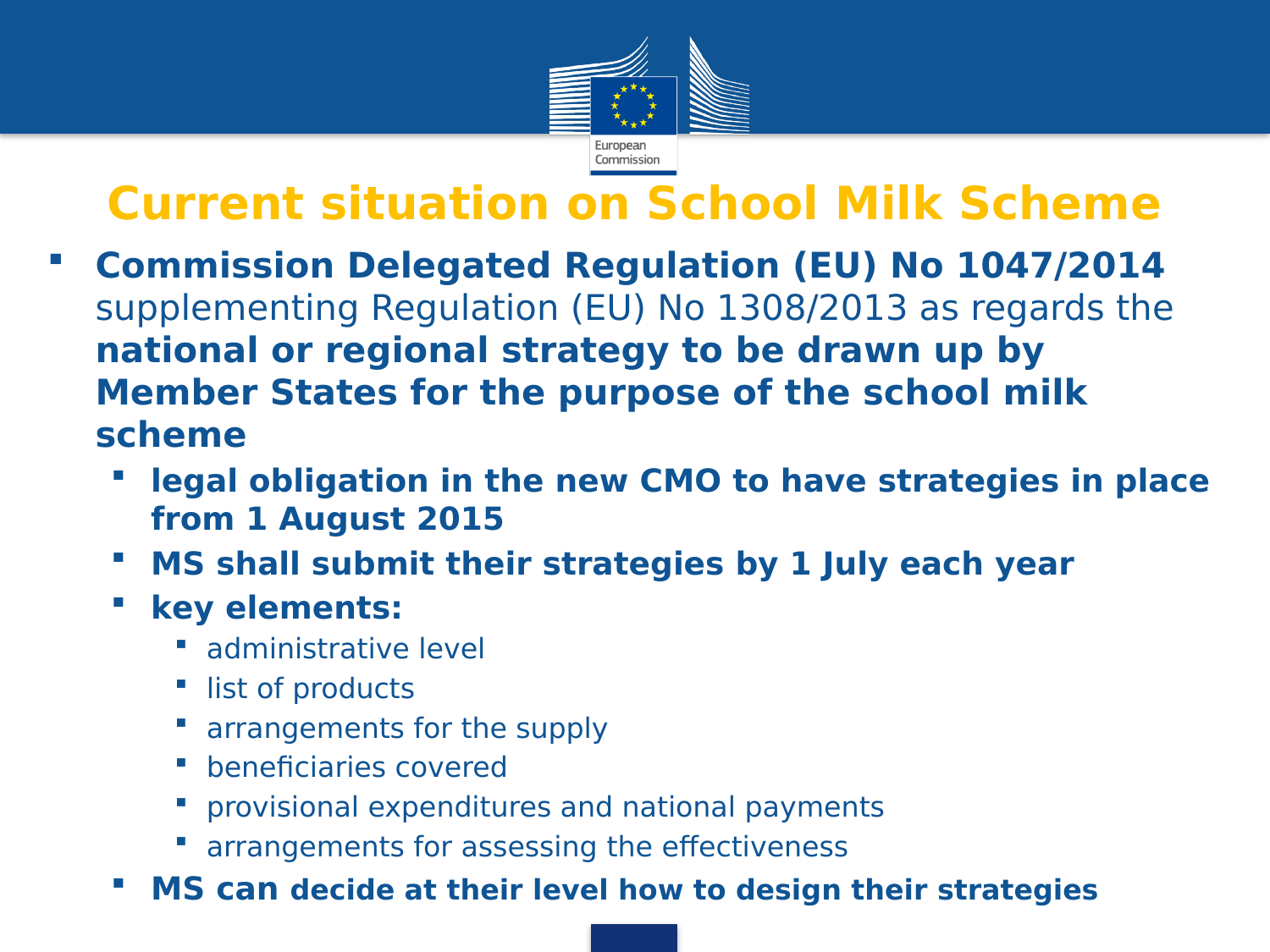

# Current situation on School Milk Scheme
Commission Delegated Regulation (EU) No 1047/2014 supplementing Regulation (EU) No 1308/2013 as regards the national or regional strategy to be drawn up by Member States for the purpose of the school milk scheme
legal obligation in the new CMO to have strategies in place from 1 August 2015
MS shall submit their strategies by 1 July each year
key elements:
administrative level
list of products
arrangements for the supply
beneficiaries covered
provisional expenditures and national payments
arrangements for assessing the effectiveness
MS can decide at their level how to design their strategies